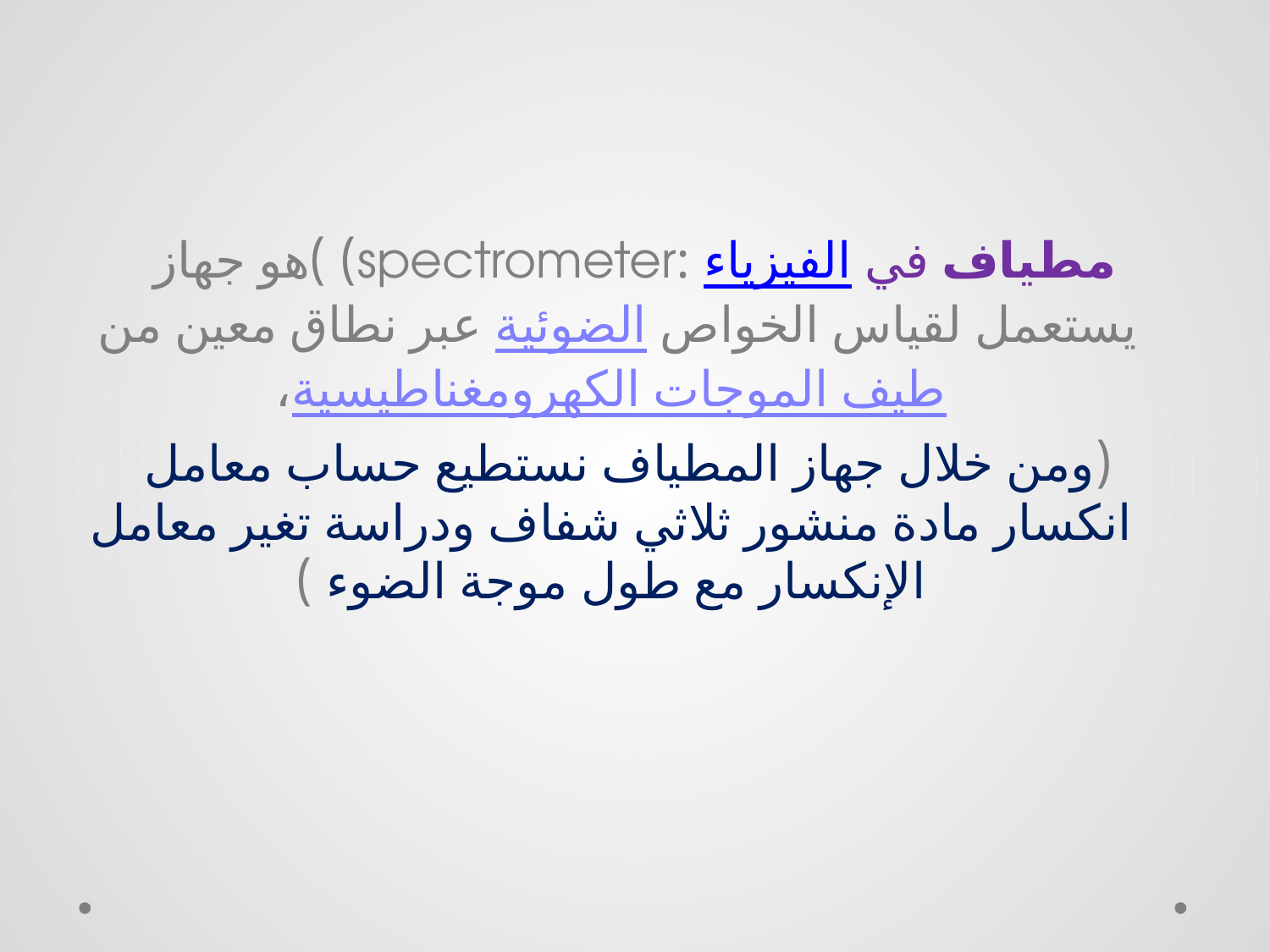

#
مطياف في الفيزياء :spectrometer) )هو جهاز يستعمل لقياس الخواص الضوئية عبر نطاق معين من طيف الموجات الكهرومغناطيسية،
 (ومن خلال جهاز المطياف نستطيع حساب معامل انكسار مادة منشور ثلاثي شفاف ودراسة تغير معامل الإنكسار مع طول موجة الضوء )